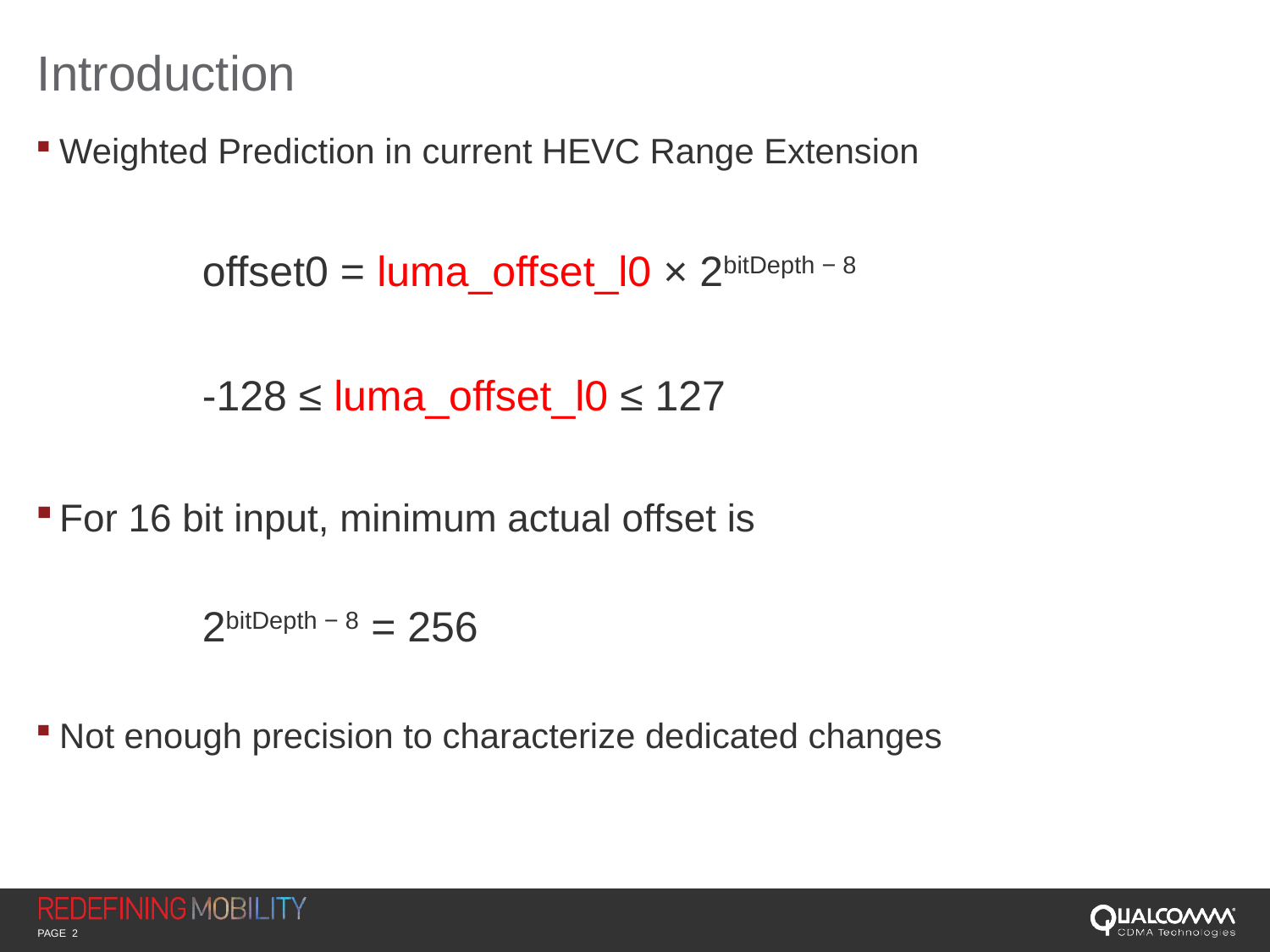

# Introduction
Weighted Prediction in current HEVC Range Extension

	offset0 = luma_offset_l0 × 2bitDepth − 8

	-128 ≤ luma_offset_l0 ≤ 127

For 16 bit input, minimum actual offset is

	2bitDepth − 8 = 256

Not enough precision to characterize dedicated changes